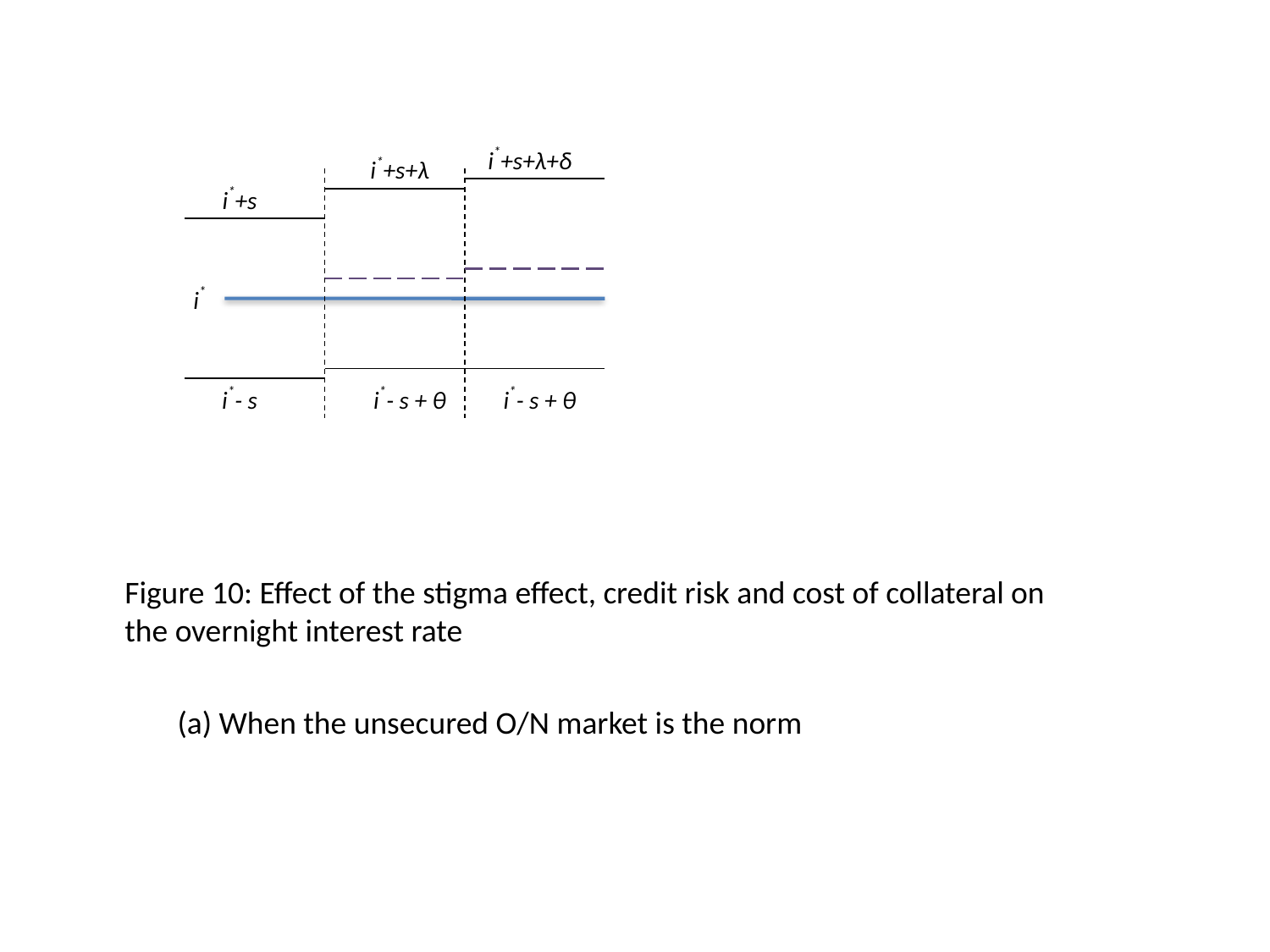

i*+s+λ+δ
i*+s+λ
i*+s
i*
i*- s
i*- s + θ
i*- s + θ
Figure 10: Effect of the stigma effect, credit risk and cost of collateral on the overnight interest rate
(a) When the unsecured O/N market is the norm